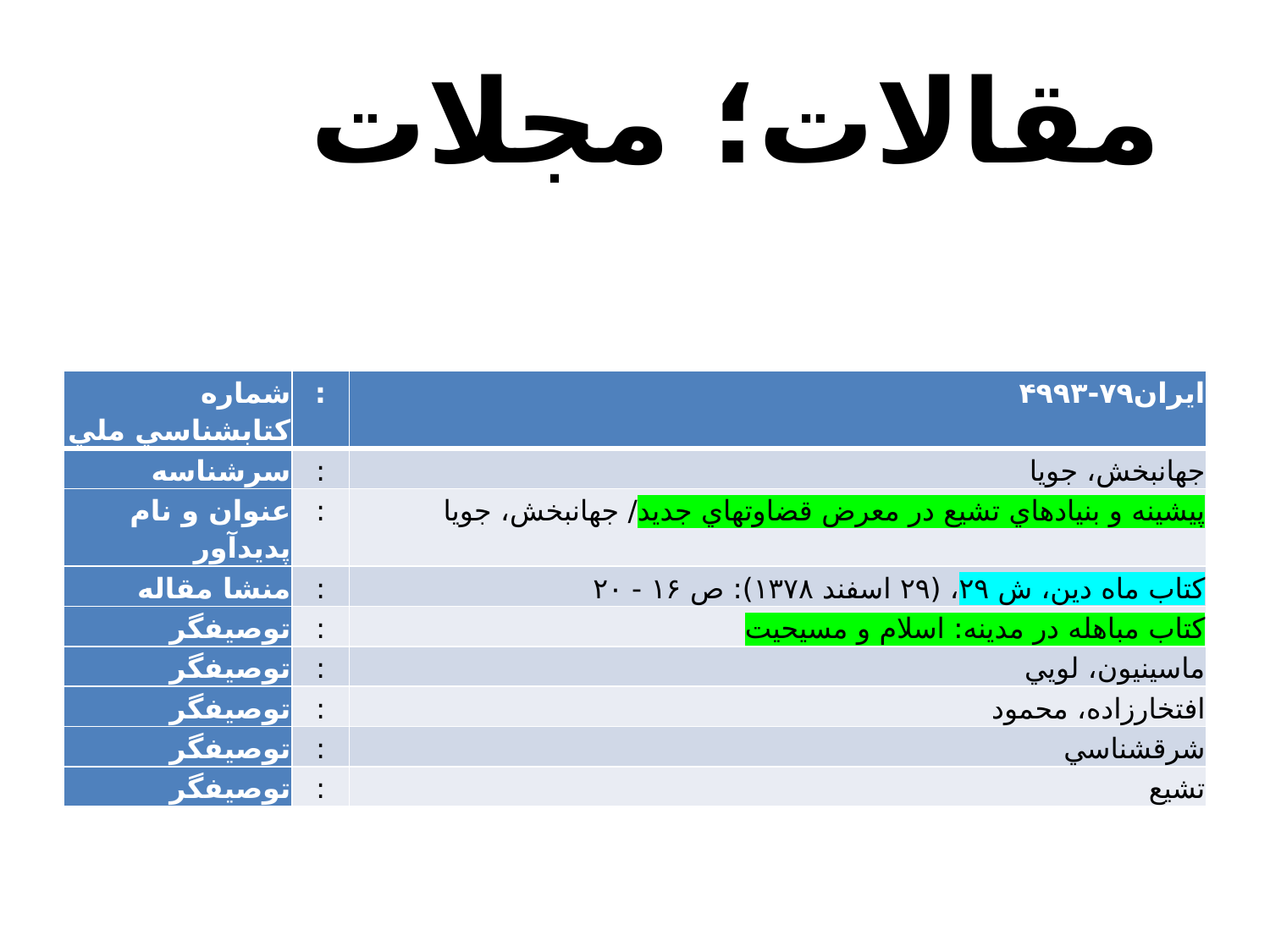

مقالات؛ مجلات
| ‏شماره کتابشناسي ملي | : | ايران۷۹-۴۹۹۳ |
| --- | --- | --- |
| ‏سرشناسه | : | ج‍ه‍ان‍ب‍خ‍ش‌، ج‍وي‍ا |
| ‏عنوان و نام پديدآور | : | پ‍ي‍ش‍ي‍ن‍ه‌ و ب‍ن‍ي‍اده‍اي‌ ت‍ش‍ي‍ع‌ در م‍ع‍رض‌ ق‍ض‍اوت‍ه‍اي‌ ج‍دي‍د/ ج‍ه‍ان‍ب‍خ‍ش‌، ج‍وي‍ا |
| ‏منشا مقاله | : | ک‍ت‍اب‌ م‍اه‌ دي‍ن‌، ش‌ ۲۹، (۲۹ اس‍ف‍ن‍د ۱۳۷۸): ص‌ ۱۶ - ۲۰ |
| ‏توصيفگر | : | ک‍ت‍اب‌ م‍ب‍اه‍ل‍ه‌ در م‍دي‍ن‍ه‌: اس‍لام‌ و م‍س‍ي‍ح‍ي‍ت‌ |
| ‏توصيفگر | : | م‍اس‍ي‍ن‍ي‍ون‌، ل‍وي‍ي‌ |
| ‏توصيفگر | : | اف‍ت‍خ‍ارزاده‌، م‍ح‍م‍ود |
| ‏توصيفگر | : | ش‍رق‍ش‍ن‍اس‍ي‌ |
| ‏توصيفگر | : | ت‍ش‍ي‍ع‌ |